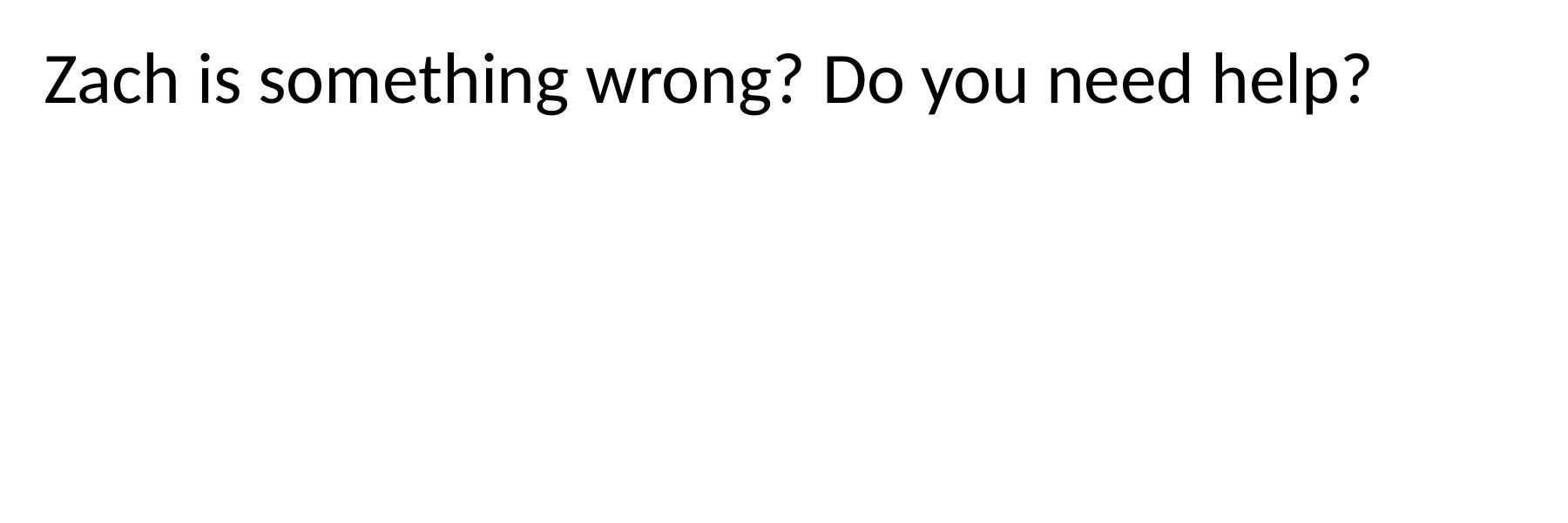

Zach is something wrong? Do you need help?